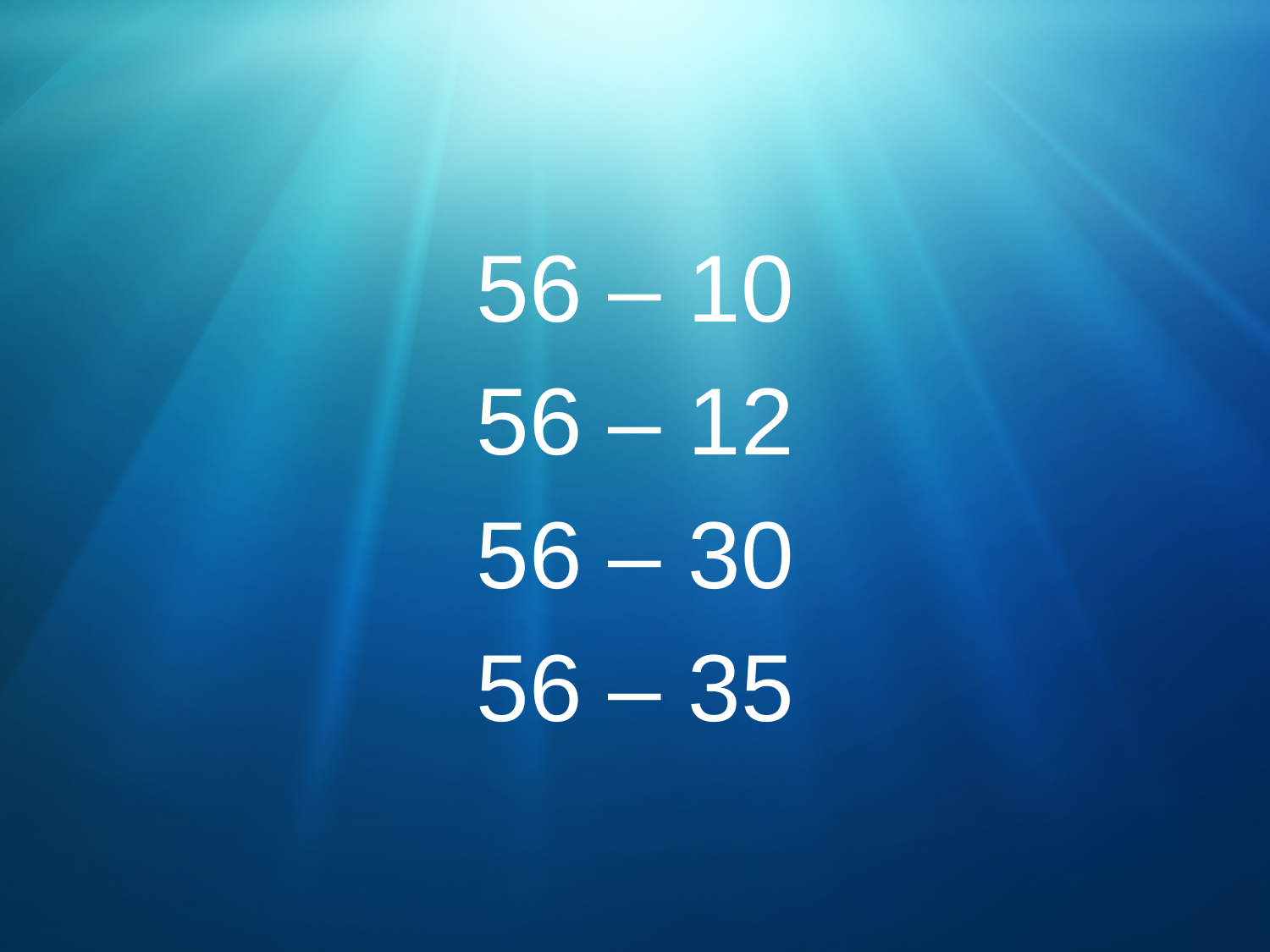

56 – 10
56 – 12
56 – 30
56 – 35